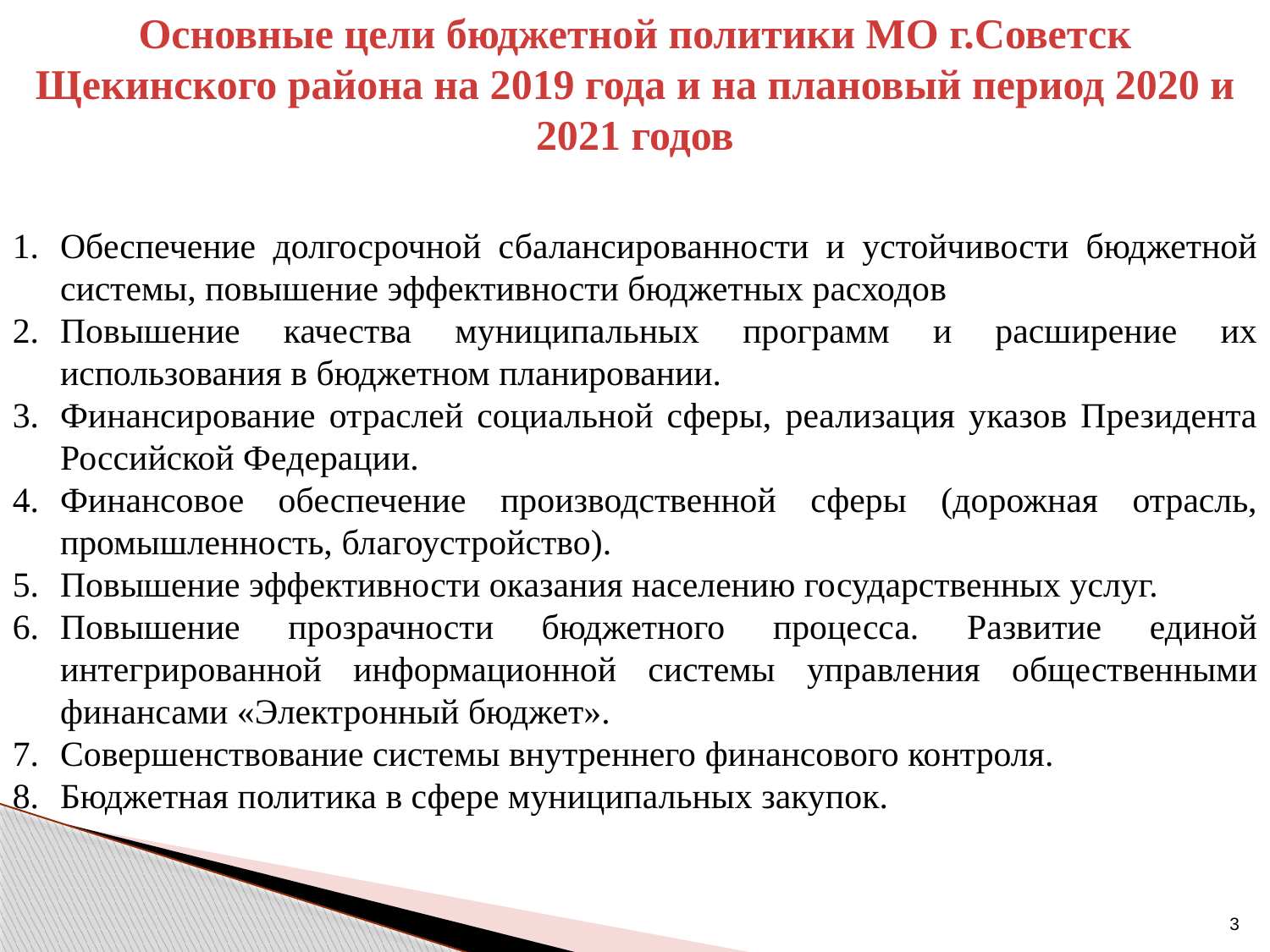

Основные цели бюджетной политики МО г.Советск Щекинского района на 2019 года и на плановый период 2020 и 2021 годов
Обеспечение долгосрочной сбалансированности и устойчивости бюджетной системы, повышение эффективности бюджетных расходов
Повышение качества муниципальных программ и расширение их использования в бюджетном планировании.
Финансирование отраслей социальной сферы, реализация указов Президента Российской Федерации.
Финансовое обеспечение производственной сферы (дорожная отрасль, промышленность, благоустройство).
Повышение эффективности оказания населению государственных услуг.
Повышение прозрачности бюджетного процесса. Развитие единой интегрированной информационной системы управления общественными финансами «Электронный бюджет».
Совершенствование системы внутреннего финансового контроля.
Бюджетная политика в сфере муниципальных закупок.
3